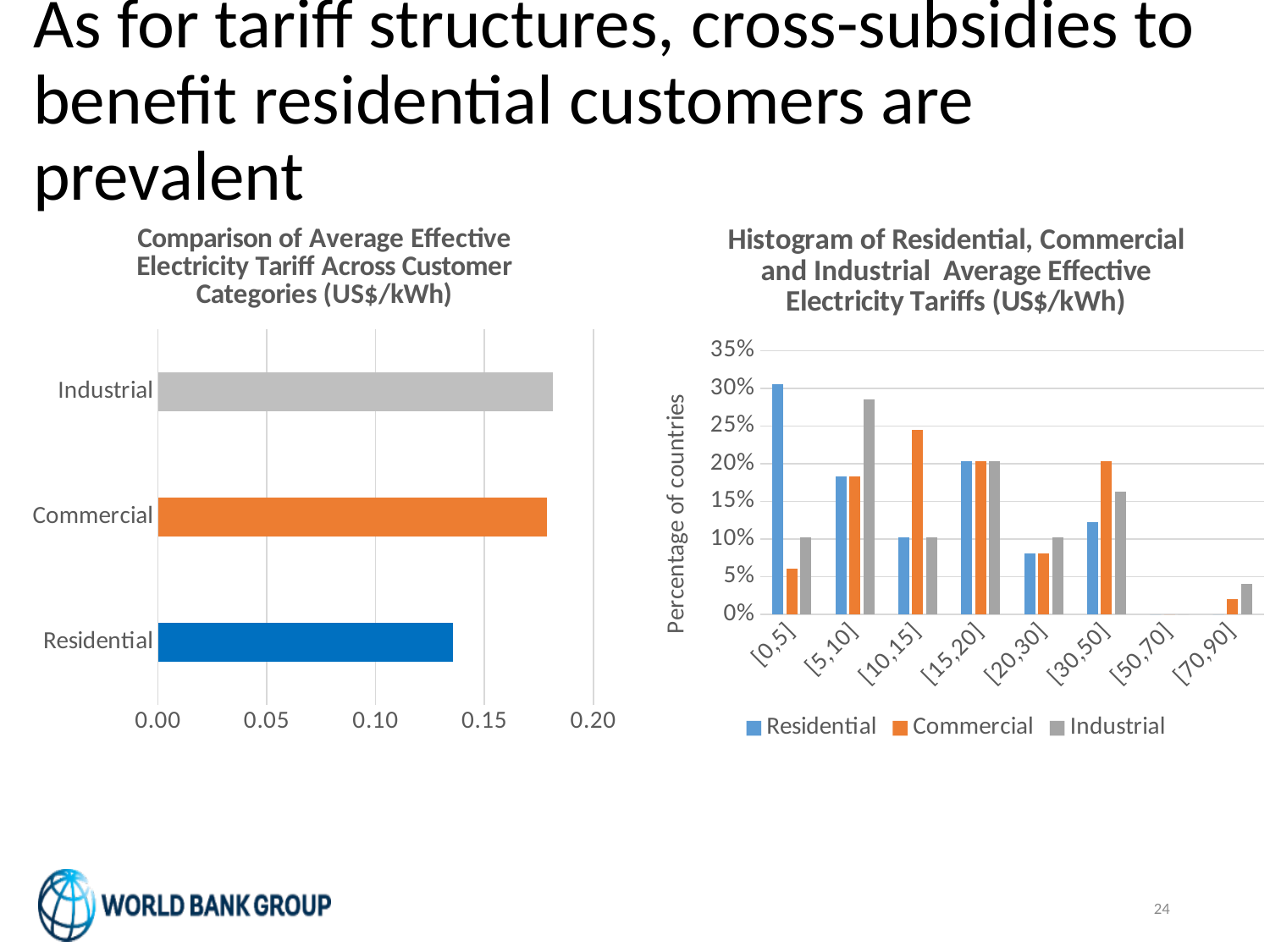

# As for tariff structures, cross-subsidies to benefit residential customers are prevalent

### Chart: Comparison of Average Effective Electricity Tariff Across Customer Categories (US$/kWh)

| Category |  |
|---|---|
| Residential | 0.13537129547668625 |
| Commercial | 0.17874008429562446 |
| Industrial | 0.18161865728603244 |

### Chart: Histogram of Residential, Commercial and Industrial  Average Effective Electricity Tariffs (US$/kWh)

| Category | Residential | Commercial | Industrial |
|---|---|---|---|
| [0,5] | 0.30612244897959184 | 0.061224489795918366 | 0.10204081632653061 |
| [5,10] | 0.1836734693877551 | 0.1836734693877551 | 0.2857142857142857 |
| [10,15] | 0.10204081632653061 | 0.24489795918367346 | 0.10204081632653061 |
| [15,20] | 0.20408163265306123 | 0.20408163265306123 | 0.20408163265306123 |
| [20,30] | 0.08163265306122448 | 0.08163265306122448 | 0.10204081632653061 |
| [30,50] | 0.12244897959183673 | 0.20408163265306123 | 0.16326530612244897 |
| [50,70] | 0.0 | 0.0 | 0.0 |
| [70,90] | 0.0 | 0.02040816326530612 | 0.04081632653061224 |
24